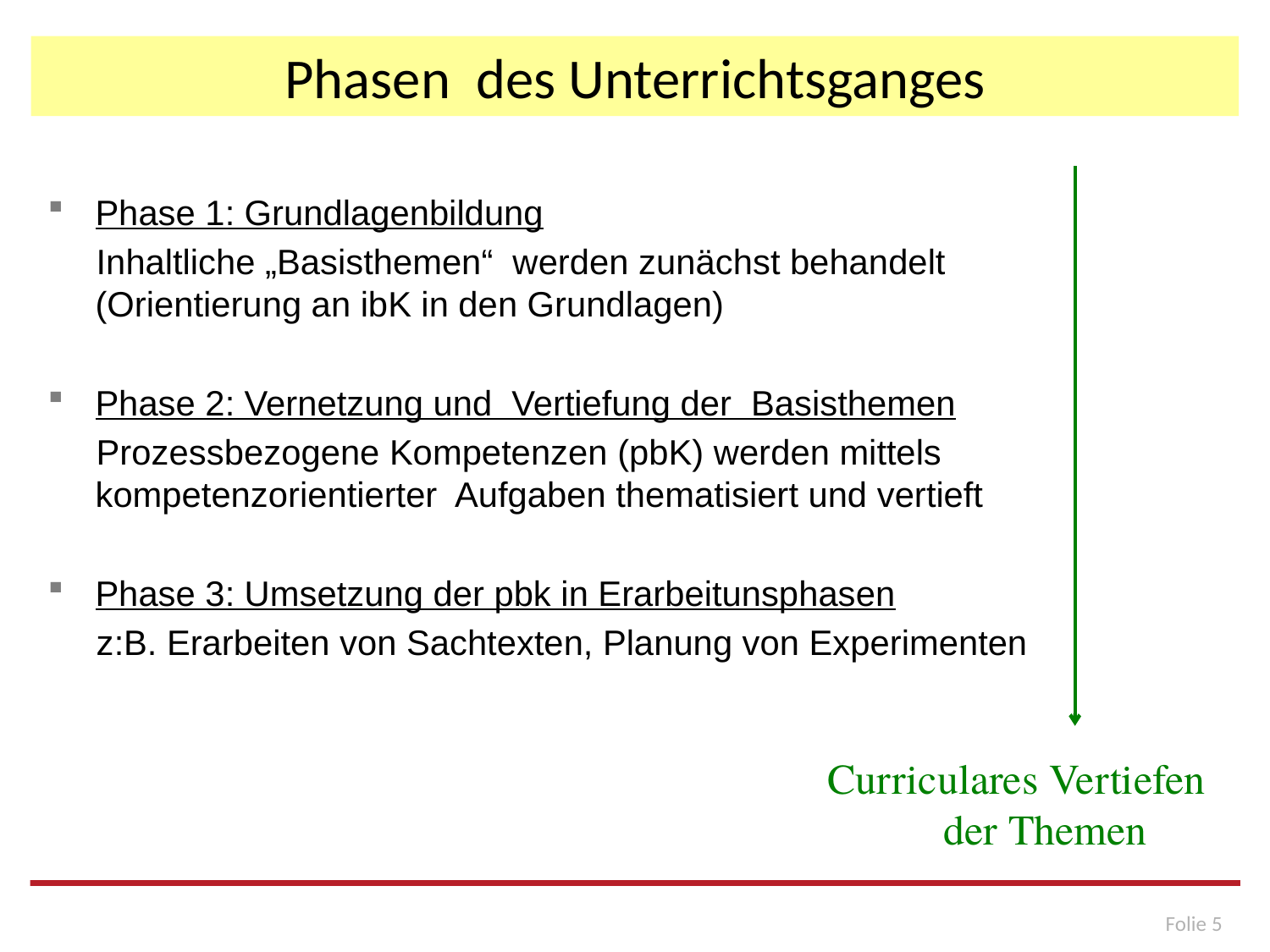

# Phasen  des Unterrichtsganges

Phase 1: Grundlagenbildung
     Inhaltliche „Basisthemen“  werden zunächst behandelt              (Orientierung an ibK in den Grundlagen)

Phase 2: Vernetzung und  Vertiefung der  Basisthemen
     Prozessbezogene Kompetenzen (pbK) werden mittels kompetenzorientierter  Aufgaben thematisiert und vertieft

Phase 3: Umsetzung der pbk in Erarbeitunsphasen
     z:B. Erarbeiten von Sachtexten, Planung von Experimenten
Curriculares Vertiefen
           der Themen
Folie 5